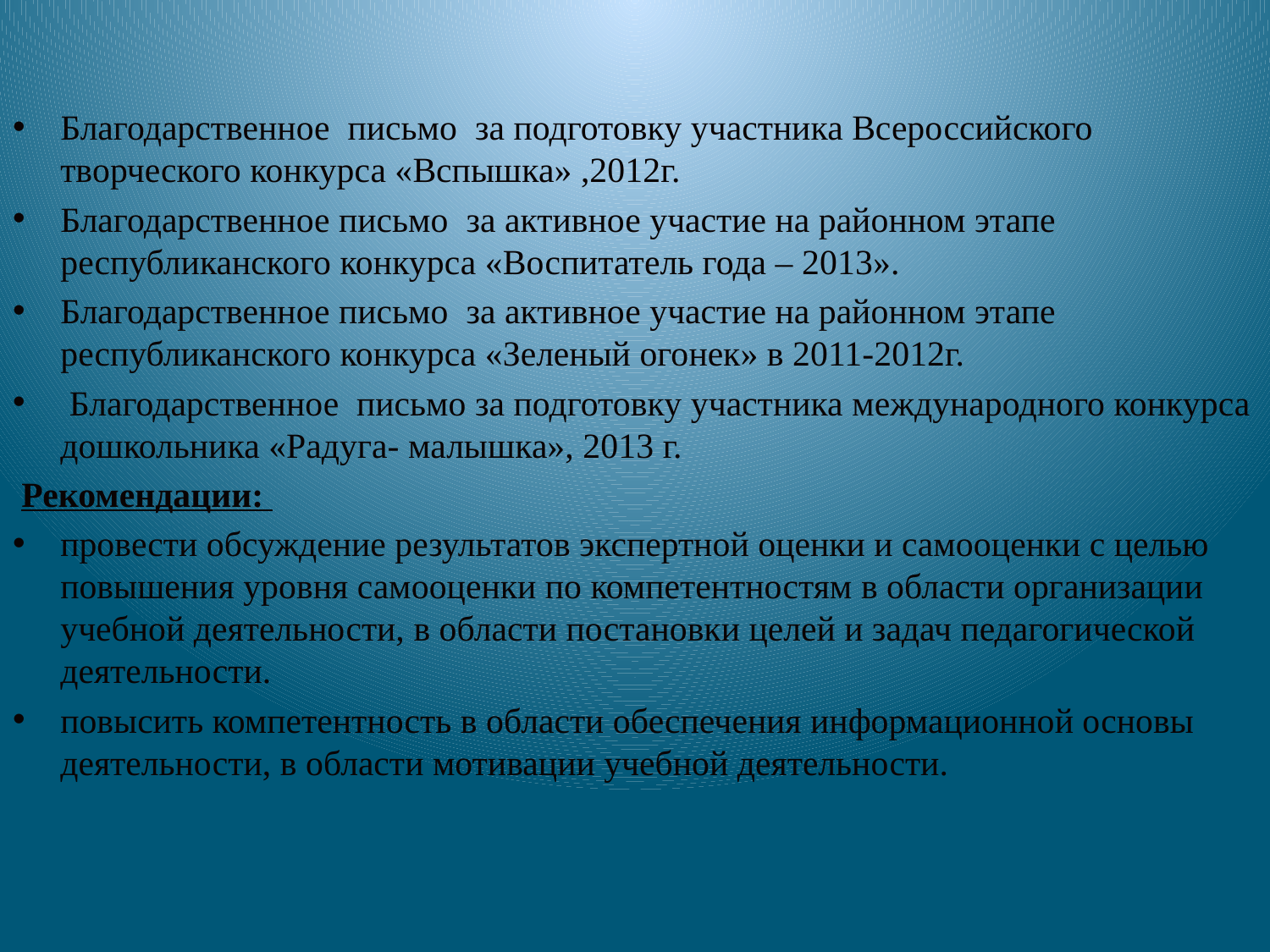

Благодарственное  письмо  за подготовку участника Всероссийского творческого конкурса «Вспышка» ,2012г.
Благодарственное письмо  за активное участие на районном этапе республиканского конкурса «Воспитатель года – 2013».
Благодарственное письмо  за активное участие на районном этапе республиканского конкурса «Зеленый огонек» в 2011-2012г.
 Благодарственное  письмо за подготовку участника международного конкурса дошкольника «Радуга- малышка», 2013 г.
 Рекомендации:
провести обсуждение результатов экспертной оценки и самооценки с целью повышения уровня самооценки по компетентностям в области организации учебной деятельности, в области постановки целей и задач педагогической деятельности.
повысить компетентность в области обеспечения информационной основы деятельности, в области мотивации учебной деятельности.